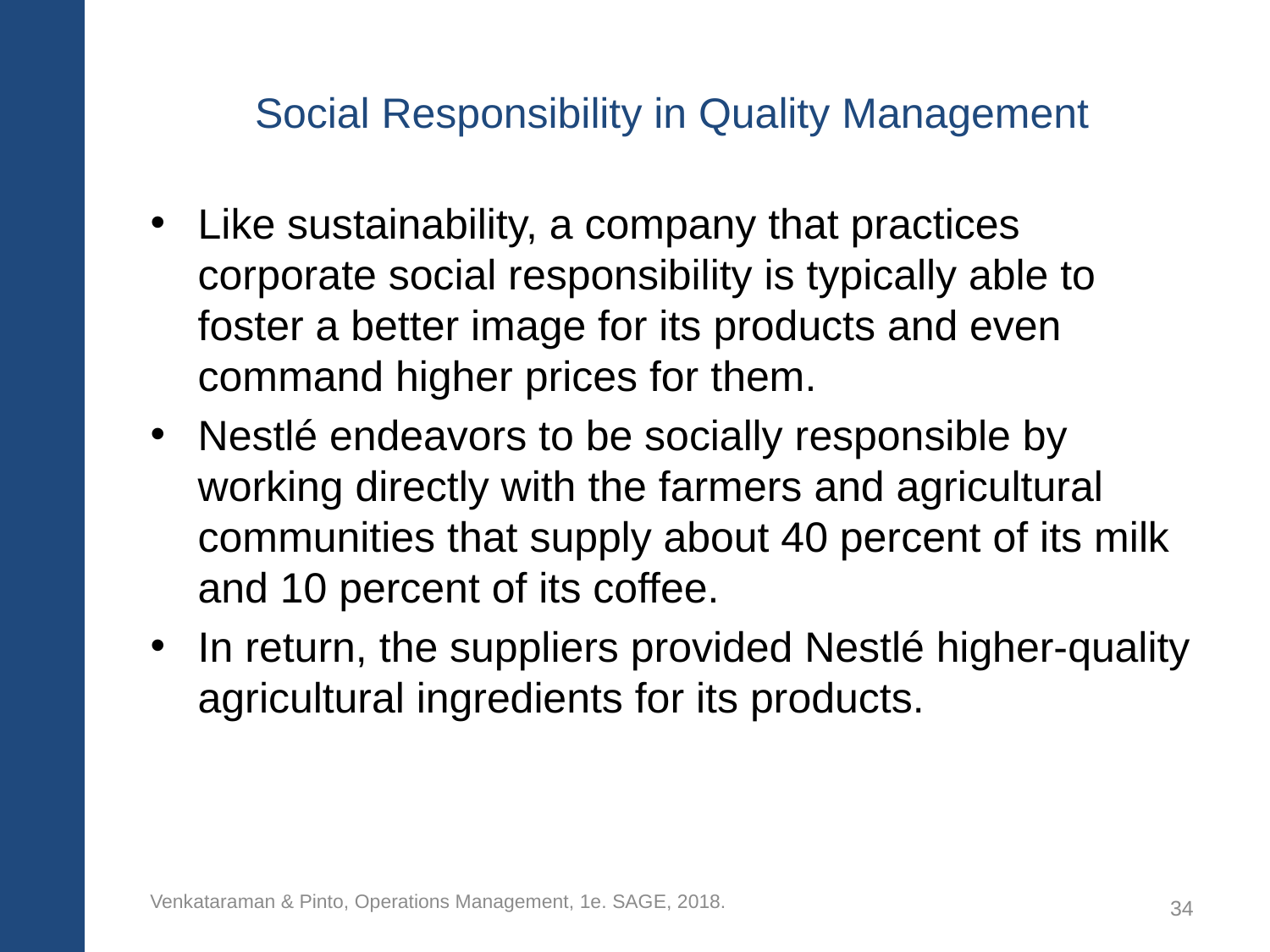

# Social Responsibility in Quality Management
Like sustainability, a company that practices corporate social responsibility is typically able to foster a better image for its products and even command higher prices for them.
Nestlé endeavors to be socially responsible by working directly with the farmers and agricultural communities that supply about 40 percent of its milk and 10 percent of its coffee.
In return, the suppliers provided Nestlé higher-quality agricultural ingredients for its products.
Venkataraman & Pinto, Operations Management, 1e. SAGE, 2018.
34